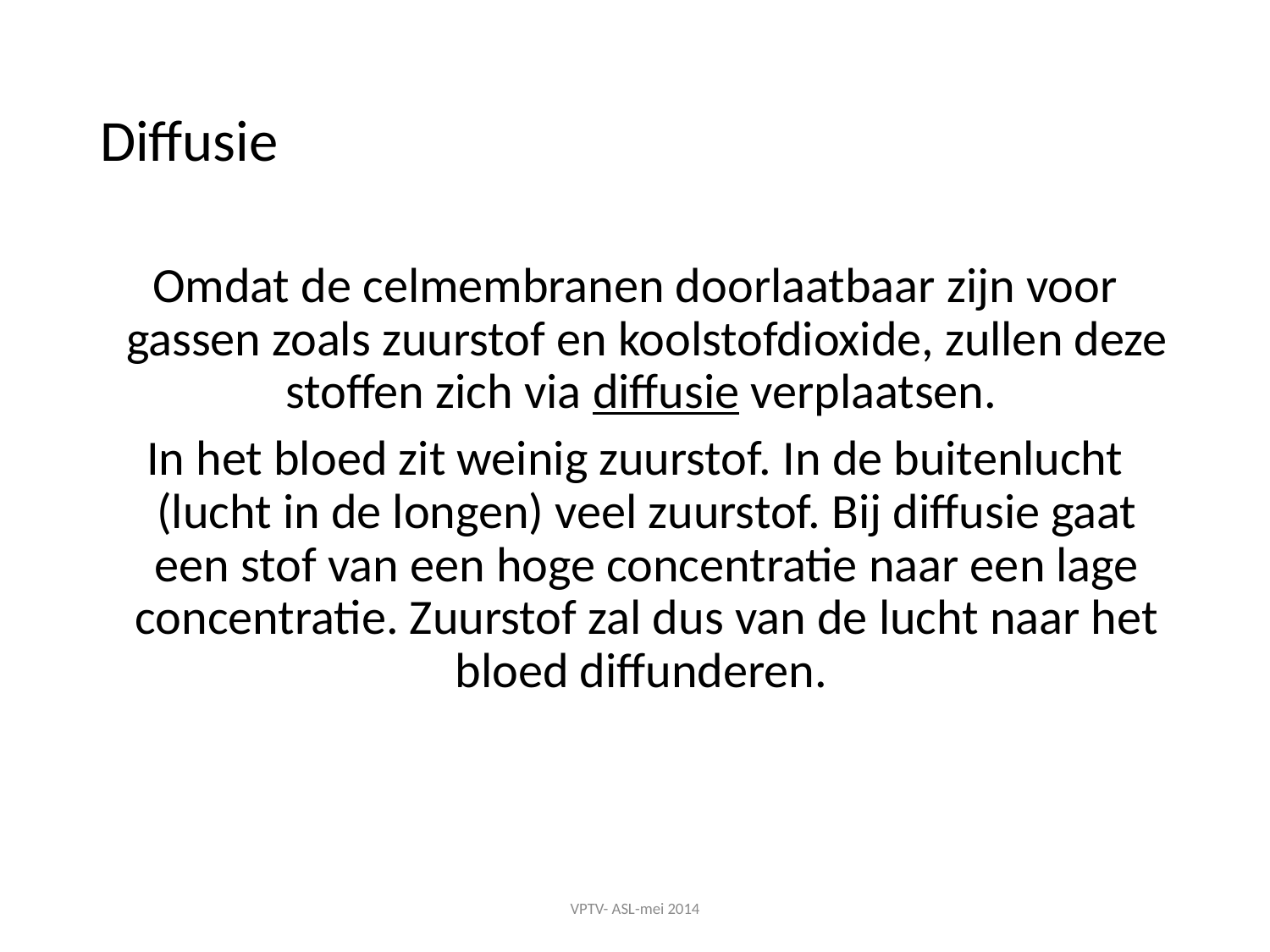

# Diffusie
Omdat de celmembranen doorlaatbaar zijn voor gassen zoals zuurstof en koolstofdioxide, zullen deze stoffen zich via diffusie verplaatsen.
In het bloed zit weinig zuurstof. In de buitenlucht (lucht in de longen) veel zuurstof. Bij diffusie gaat een stof van een hoge concentratie naar een lage concentratie. Zuurstof zal dus van de lucht naar het bloed diffunderen.
VPTV- ASL-mei 2014